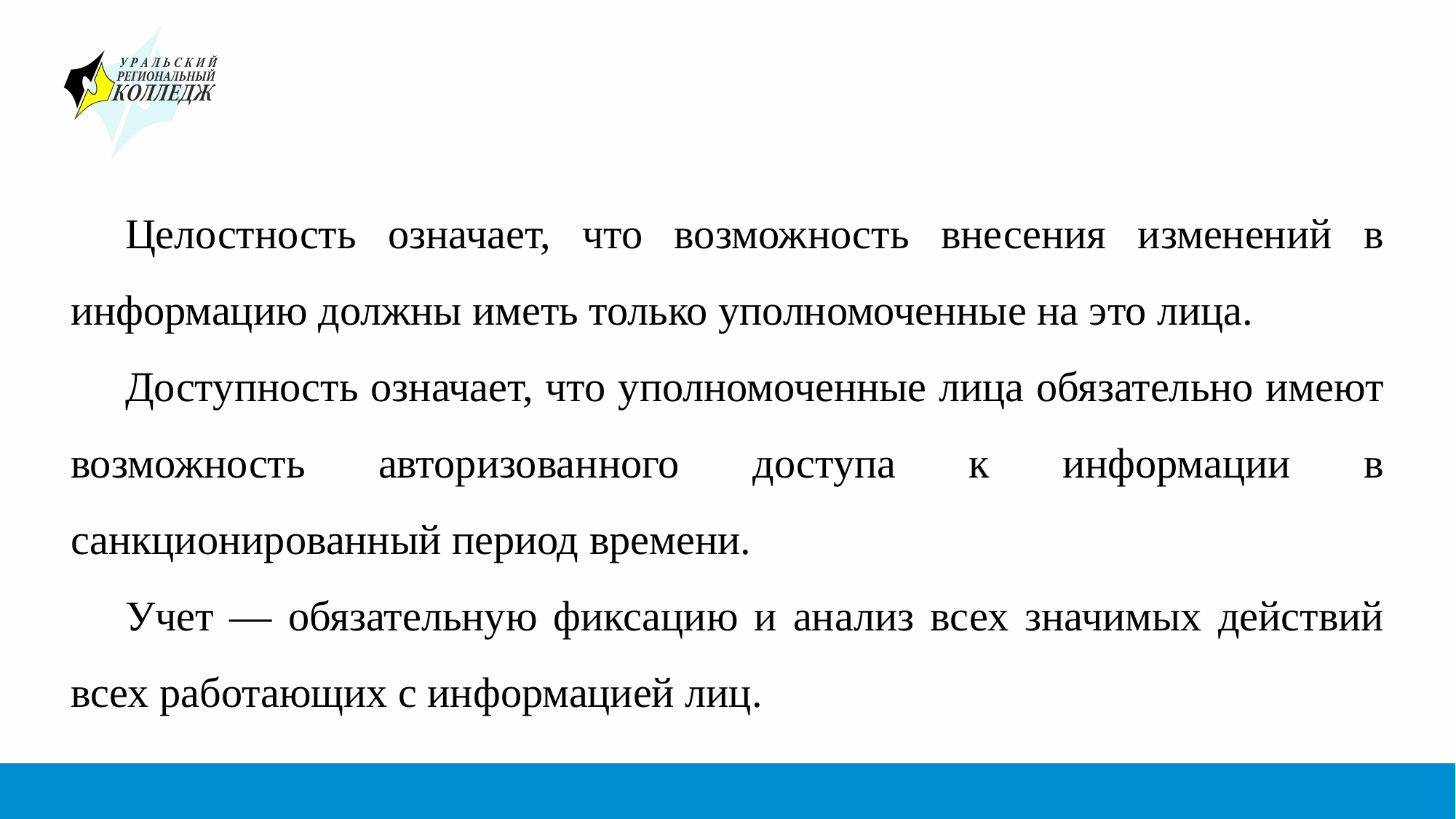

#
Целостность означает, что возможность внесения изменений в информацию должны иметь только уполномоченные на это лица.
Доступность означает, что уполномоченные лица обязательно имеют возможность авторизованного доступа к информации в санкционированный период времени.
Учет — обязательную фиксацию и анализ всех значимых действий всех работающих с информацией лиц.